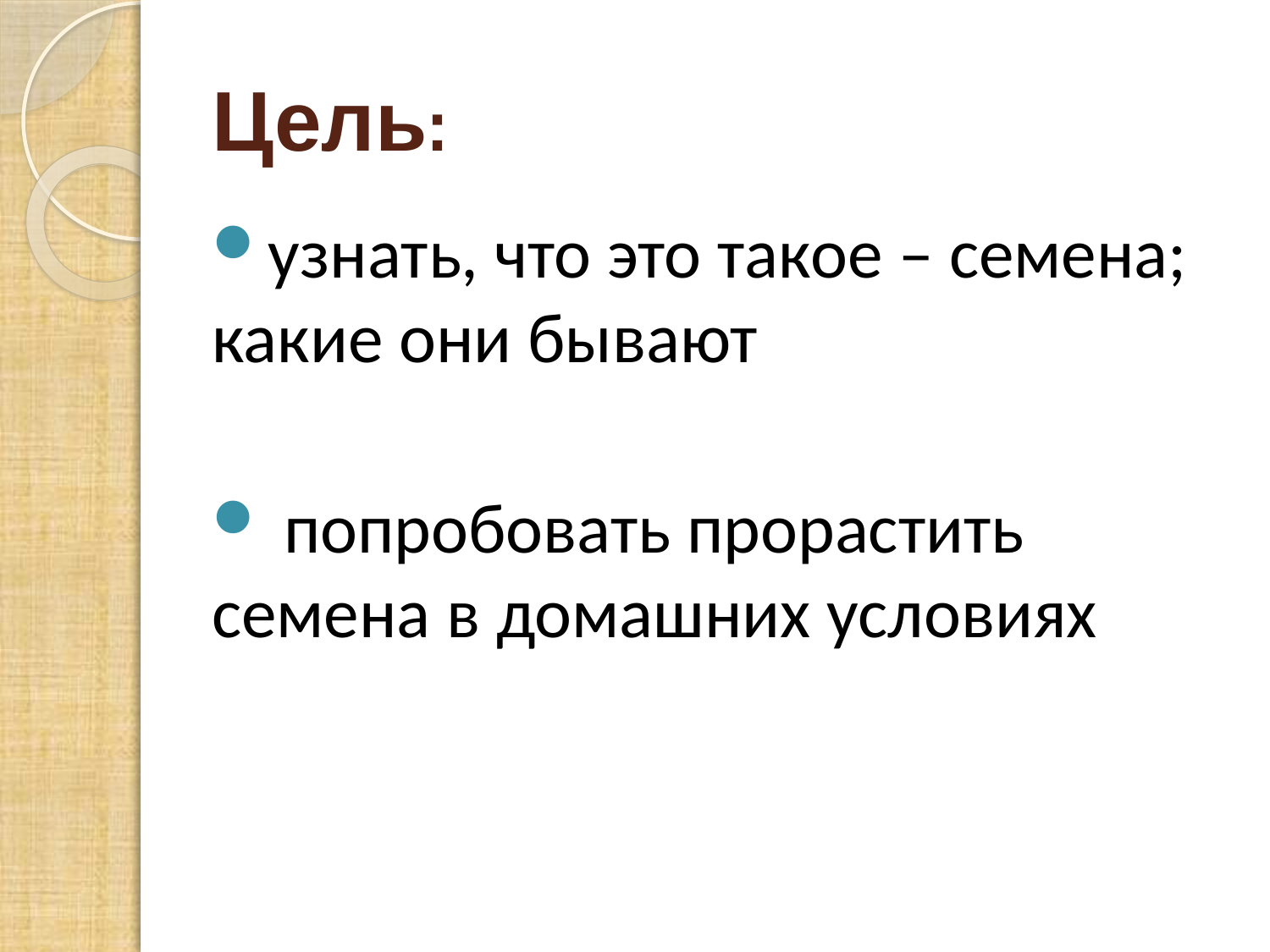

# Цель:
узнать, что это такое – семена; какие они бывают

 попробовать прорастить семена в домашних условиях